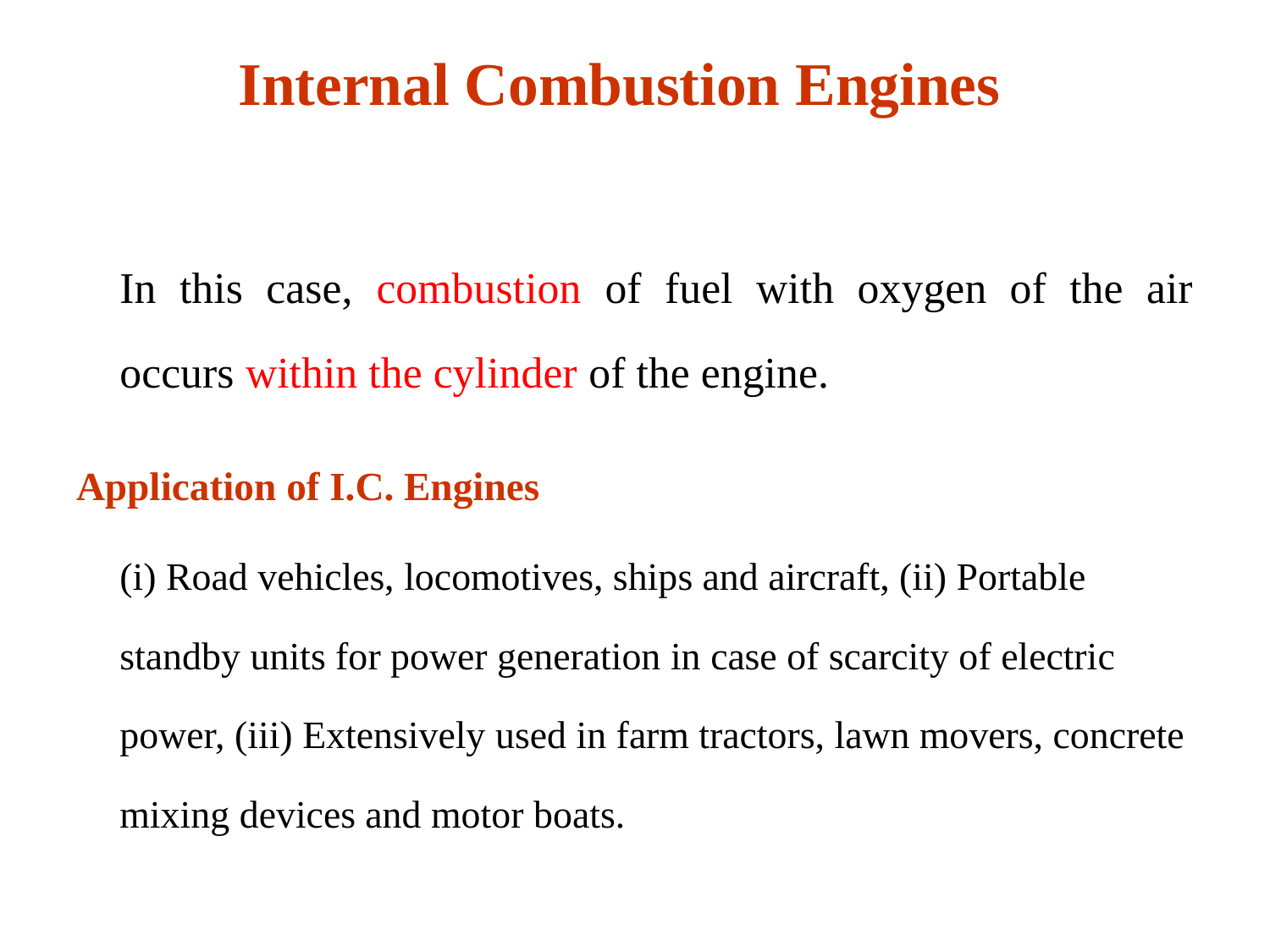

# Internal Combustion Engines
		In this case, combustion of fuel with oxygen of the air occurs within the cylinder of the engine.

Application of I.C. Engines
    		(i) Road vehicles, locomotives, ships and aircraft, (ii) Portable standby units for power generation in case of scarcity of electric power, (iii) Extensively used in farm tractors, lawn movers, concrete mixing devices and motor boats.